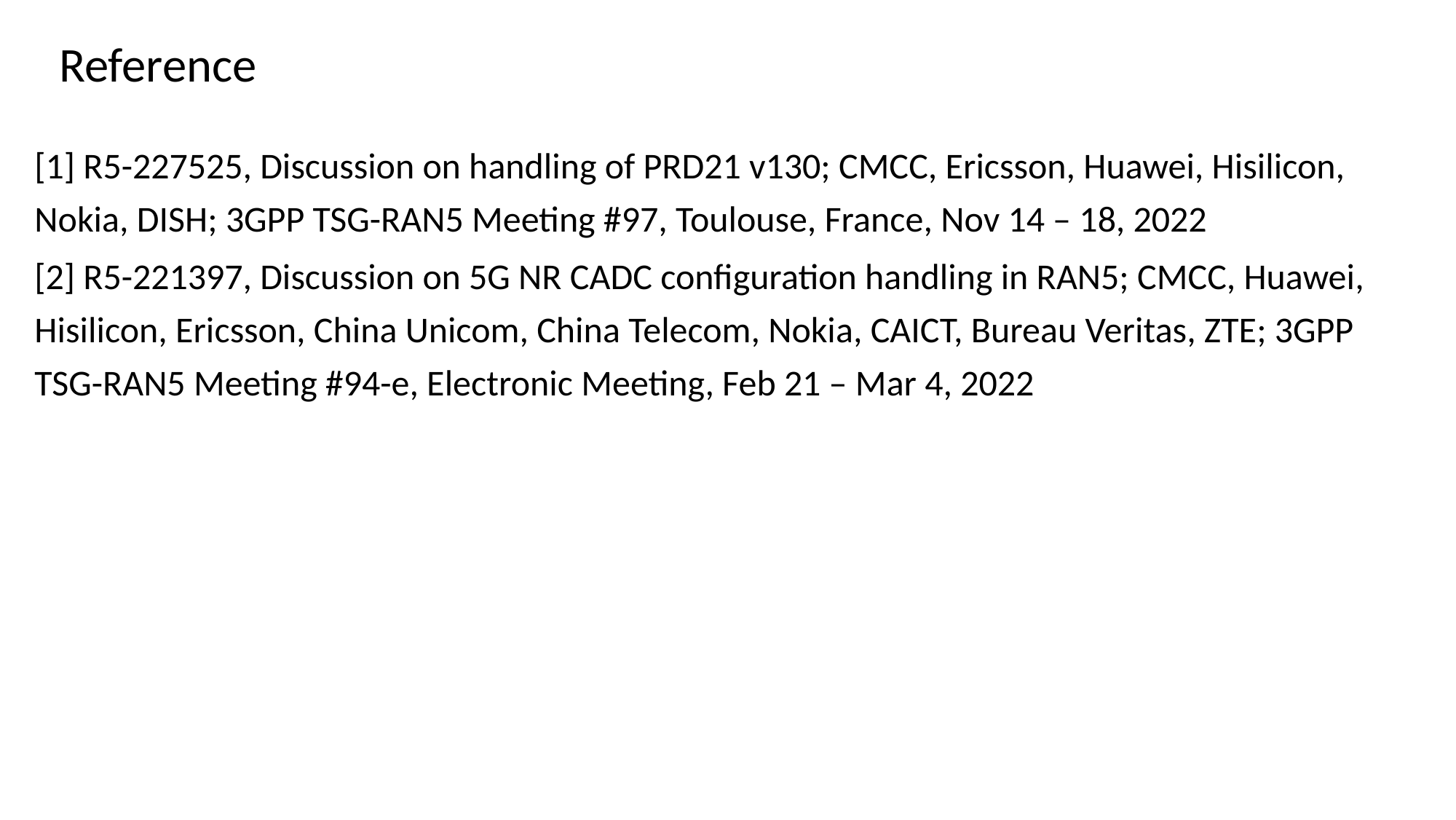

# Reference
[1] R5-227525, Discussion on handling of PRD21 v130; CMCC, Ericsson, Huawei, Hisilicon, Nokia, DISH; 3GPP TSG-RAN5 Meeting #97, Toulouse, France, Nov 14 – 18, 2022
[2] R5-221397, Discussion on 5G NR CADC configuration handling in RAN5; CMCC, Huawei, Hisilicon, Ericsson, China Unicom, China Telecom, Nokia, CAICT, Bureau Veritas, ZTE; 3GPP TSG-RAN5 Meeting #94-e, Electronic Meeting, Feb 21 – Mar 4, 2022